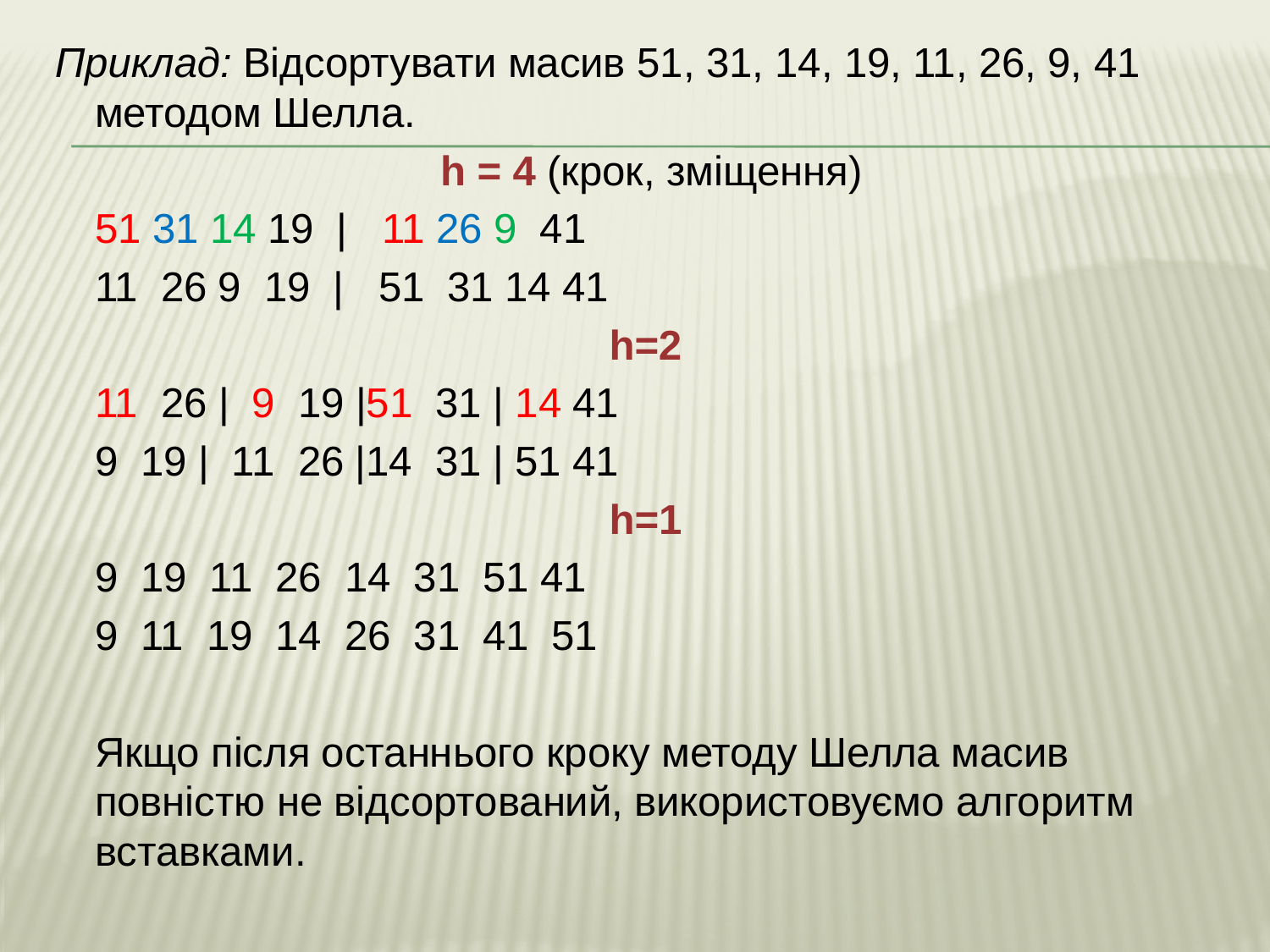

Приклад: Відсортувати масив 51, 31, 14, 19, 11, 26, 9, 41 методом Шелла.
 h = 4 (крок, зміщення)
 	51 31 14 19  |   11 26 9  41
	11  26 9  19  |   51  31 14 41
h=2
 	11  26 |  9  19 |51  31 | 14 41
	9  19 |  11  26 |14  31 | 51 41
h=1
	9  19  11  26  14  31  51 41
	9  11  19  14  26  31  41  51

	Якщо після останнього кроку методу Шелла масив повністю не відсортований, використовуємо алгоритм вставками.